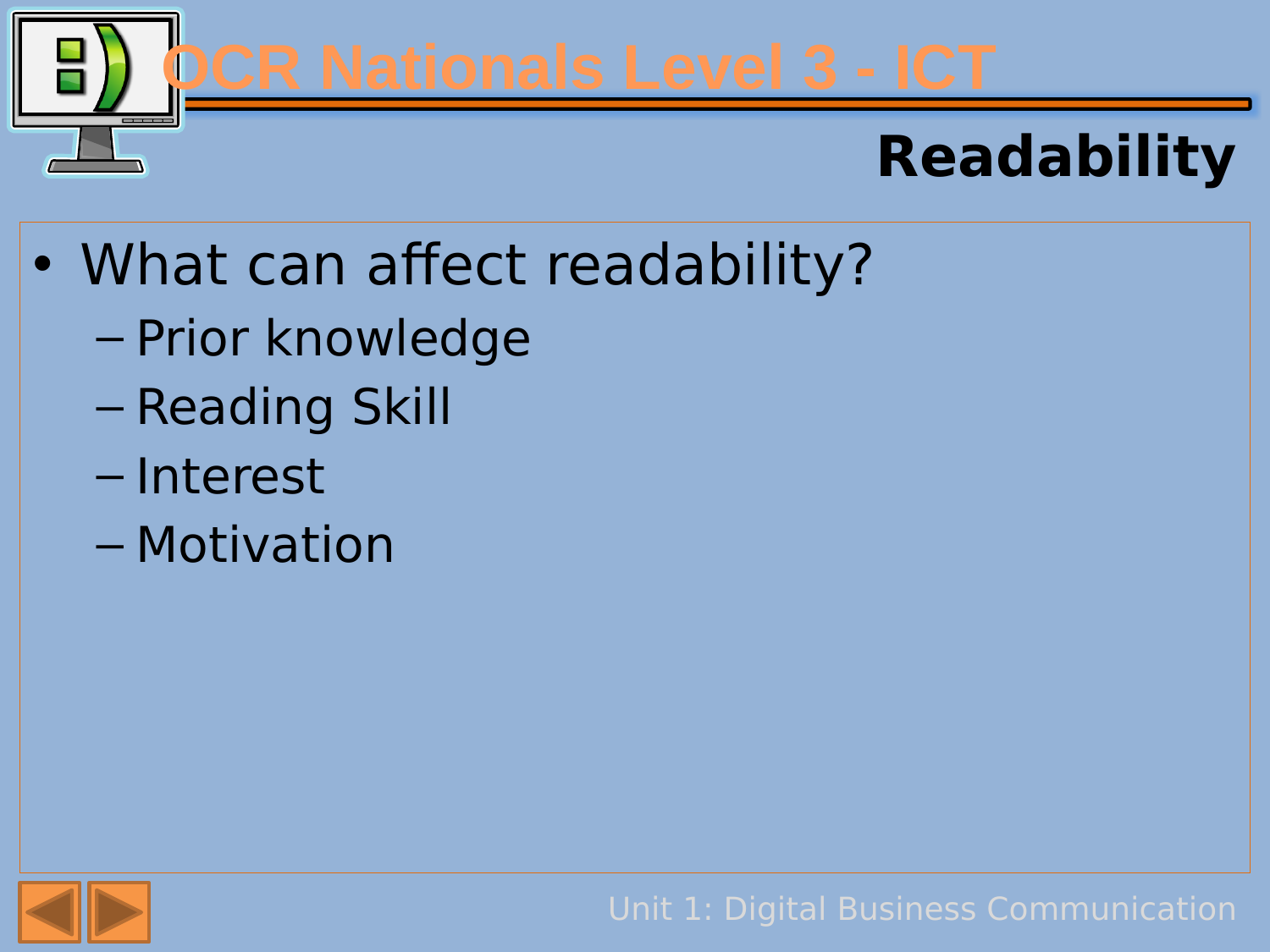

# Readability
What can affect readability?
Prior knowledge
Reading Skill
Interest
Motivation